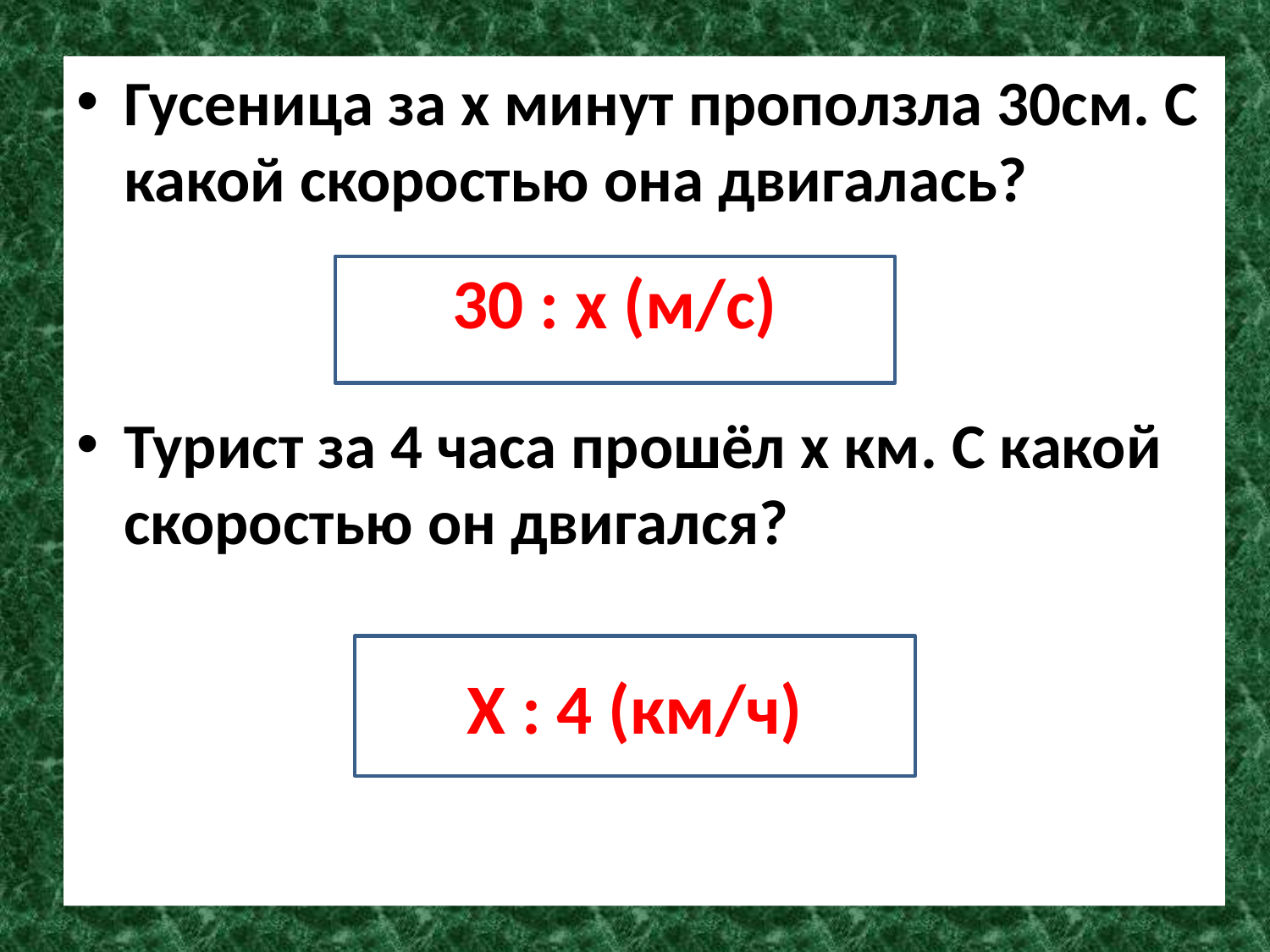

Гусеница за х минут проползла 30см. С какой скоростью она двигалась?

Турист за 4 часа прошёл х км. С какой скоростью он двигался?
30 : х (м/с)

Х : 4 (км/ч)